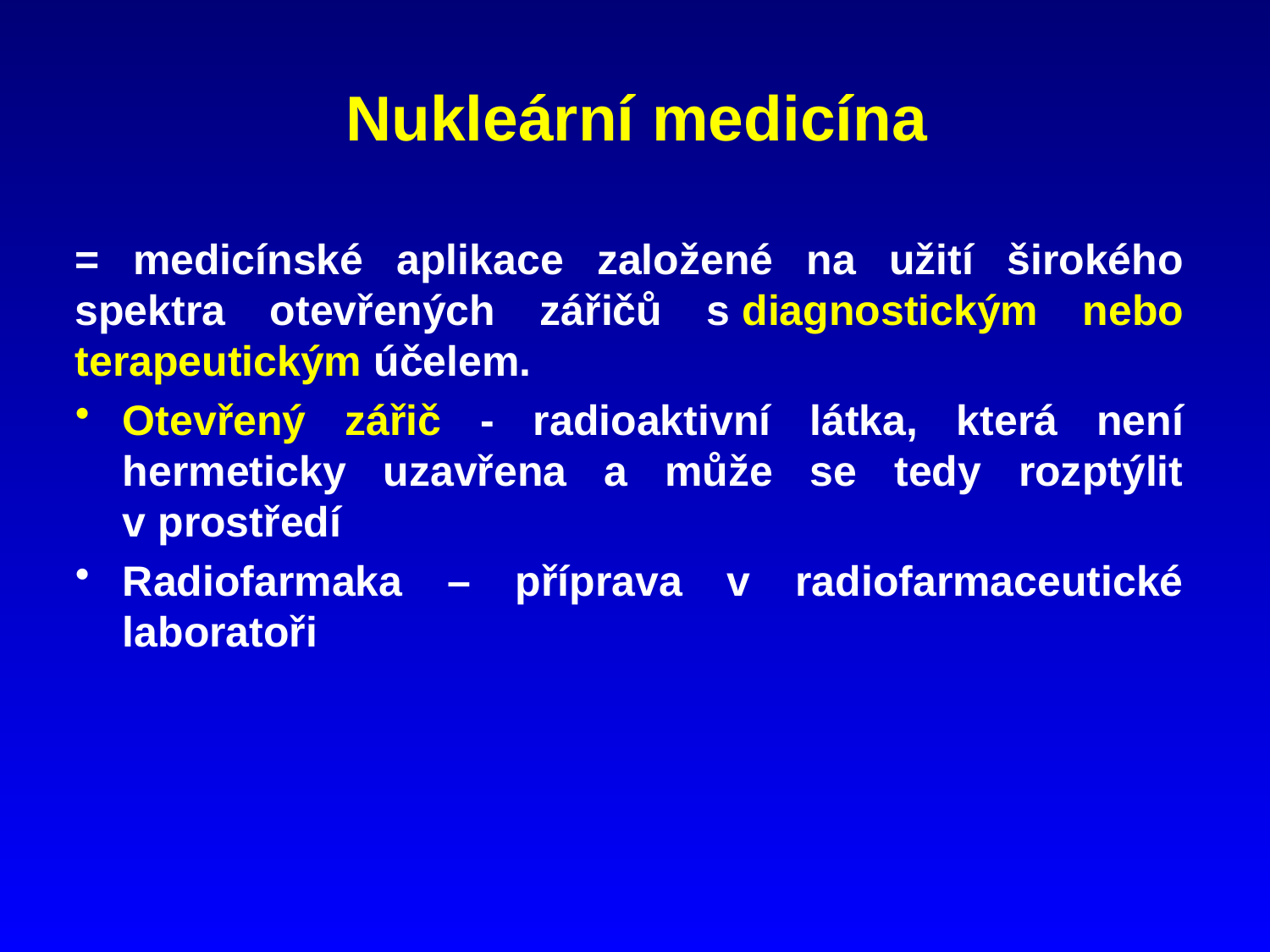

# Nukleární medicína
= medicínské aplikace založené na užití širokého spektra otevřených zářičů s diagnostickým nebo terapeutickým účelem.
Otevřený zářič - radioaktivní látka, která není hermeticky uzavřena a může se tedy rozptýlit v prostředí
Radiofarmaka – příprava v radiofarmaceutické laboratoři